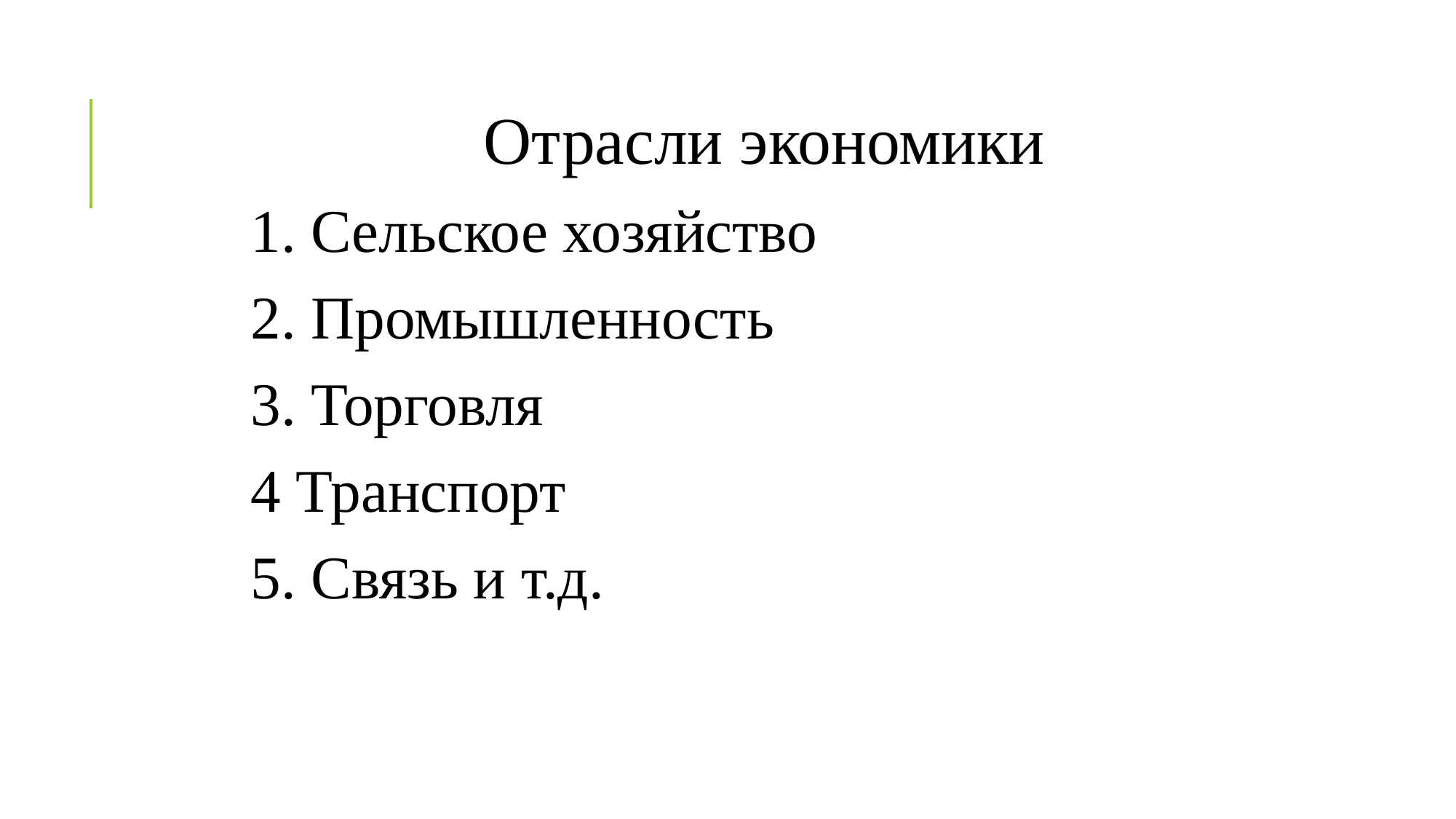

Отрасли экономики
1. Сельское хозяйство
2. Промышленность
3. Торговля
4 Транспорт
5. Связь и т.д.